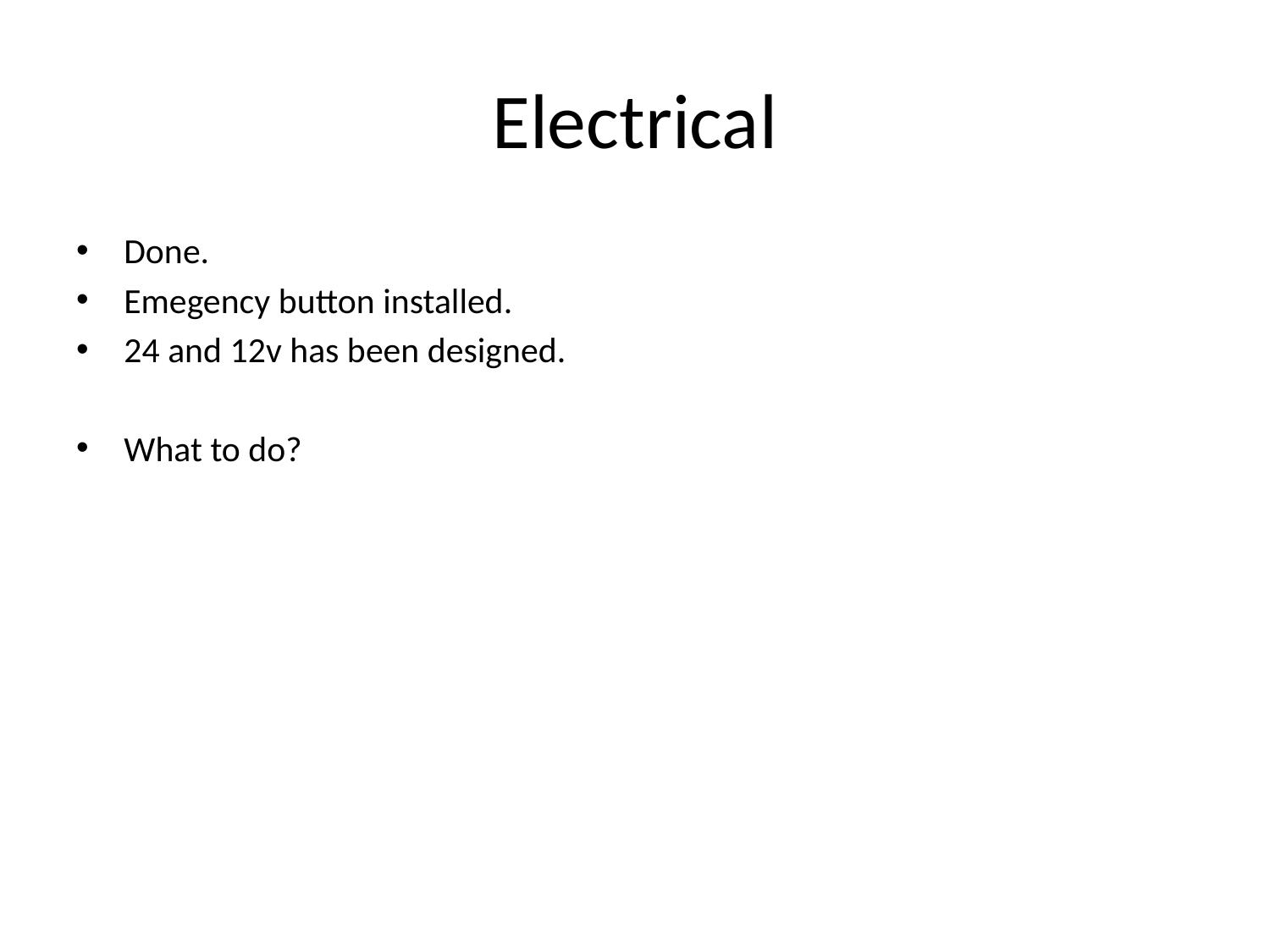

# Electrical
Done.
Emegency button installed.
24 and 12v has been designed.

What to do?